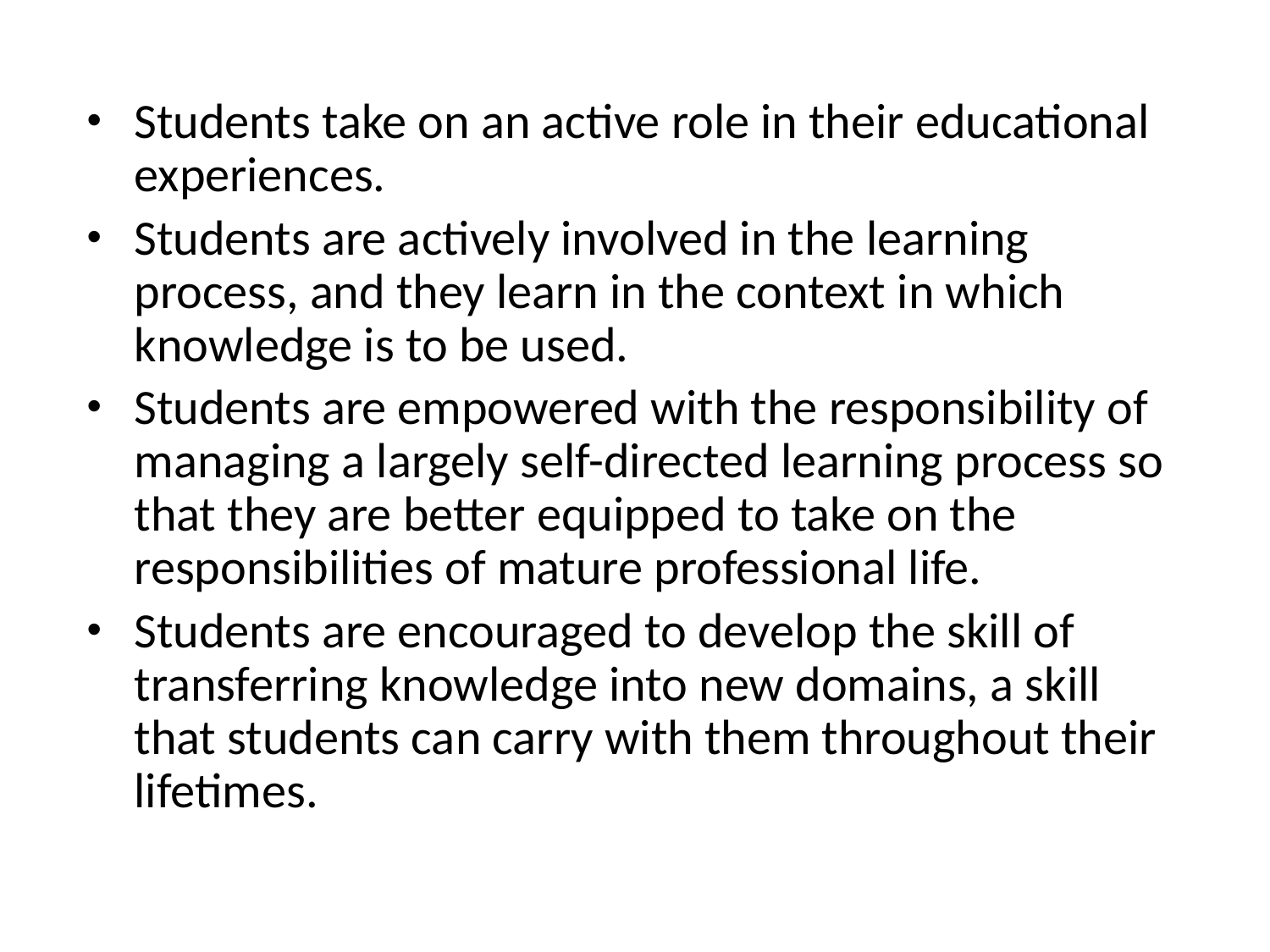

Students take on an active role in their educational experiences.
Students are actively involved in the learning process, and they learn in the context in which knowledge is to be used.
Students are empowered with the responsibility of managing a largely self-directed learning process so that they are better equipped to take on the responsibilities of mature professional life.
Students are encouraged to develop the skill of transferring knowledge into new domains, a skill that students can carry with them throughout their lifetimes.